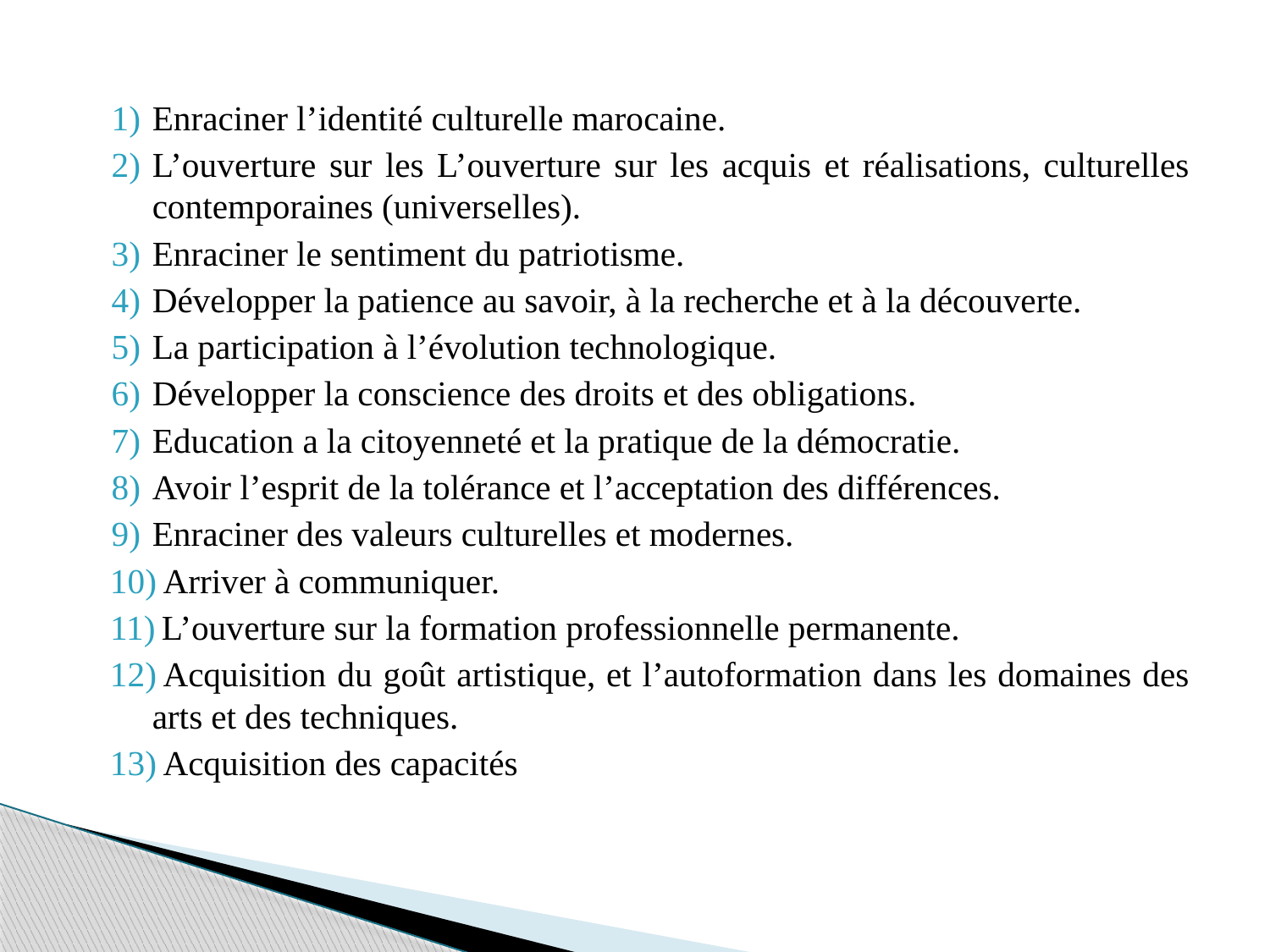

Enraciner l’identité culturelle marocaine.
L’ouverture sur les L’ouverture sur les acquis et réalisations, culturelles contemporaines (universelles).
Enraciner le sentiment du patriotisme.
Développer la patience au savoir, à la recherche et à la découverte.
La participation à l’évolution technologique.
Développer la conscience des droits et des obligations.
Education a la citoyenneté et la pratique de la démocratie.
Avoir l’esprit de la tolérance et l’acceptation des différences.
Enraciner des valeurs culturelles et modernes.
Arriver à communiquer.
L’ouverture sur la formation professionnelle permanente.
Acquisition du goût artistique, et l’autoformation dans les domaines des arts et des techniques.
Acquisition des capacités